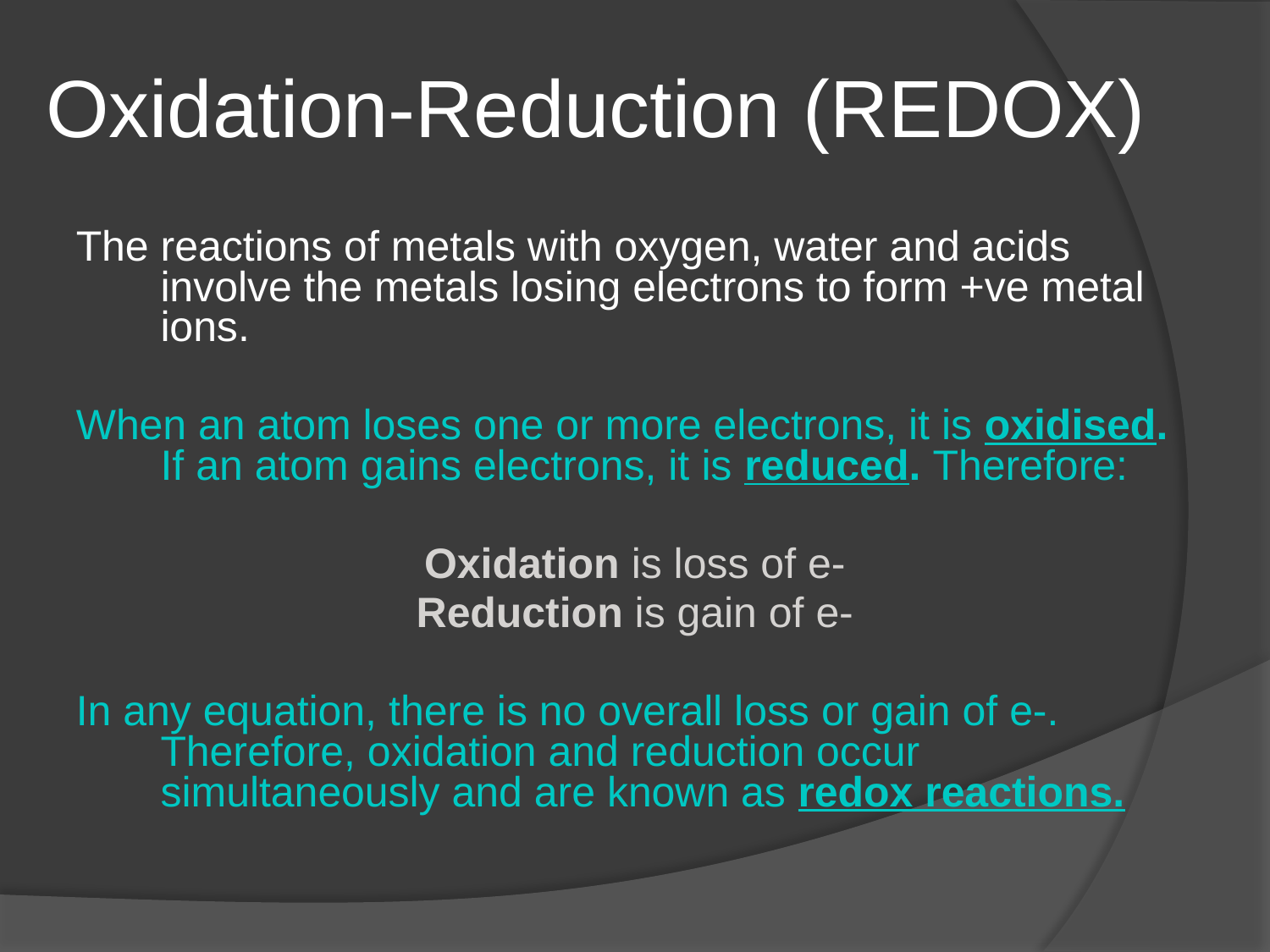

Oxidation-Reduction (REDOX)
The reactions of metals with oxygen, water and acids involve the metals losing electrons to form +ve metal ions.

When an atom loses one or more electrons, it is oxidised. If an atom gains electrons, it is reduced. Therefore:

Oxidation is loss of e-
Reduction is gain of e-

In any equation, there is no overall loss or gain of e-. Therefore, oxidation and reduction occur simultaneously and are known as redox reactions.